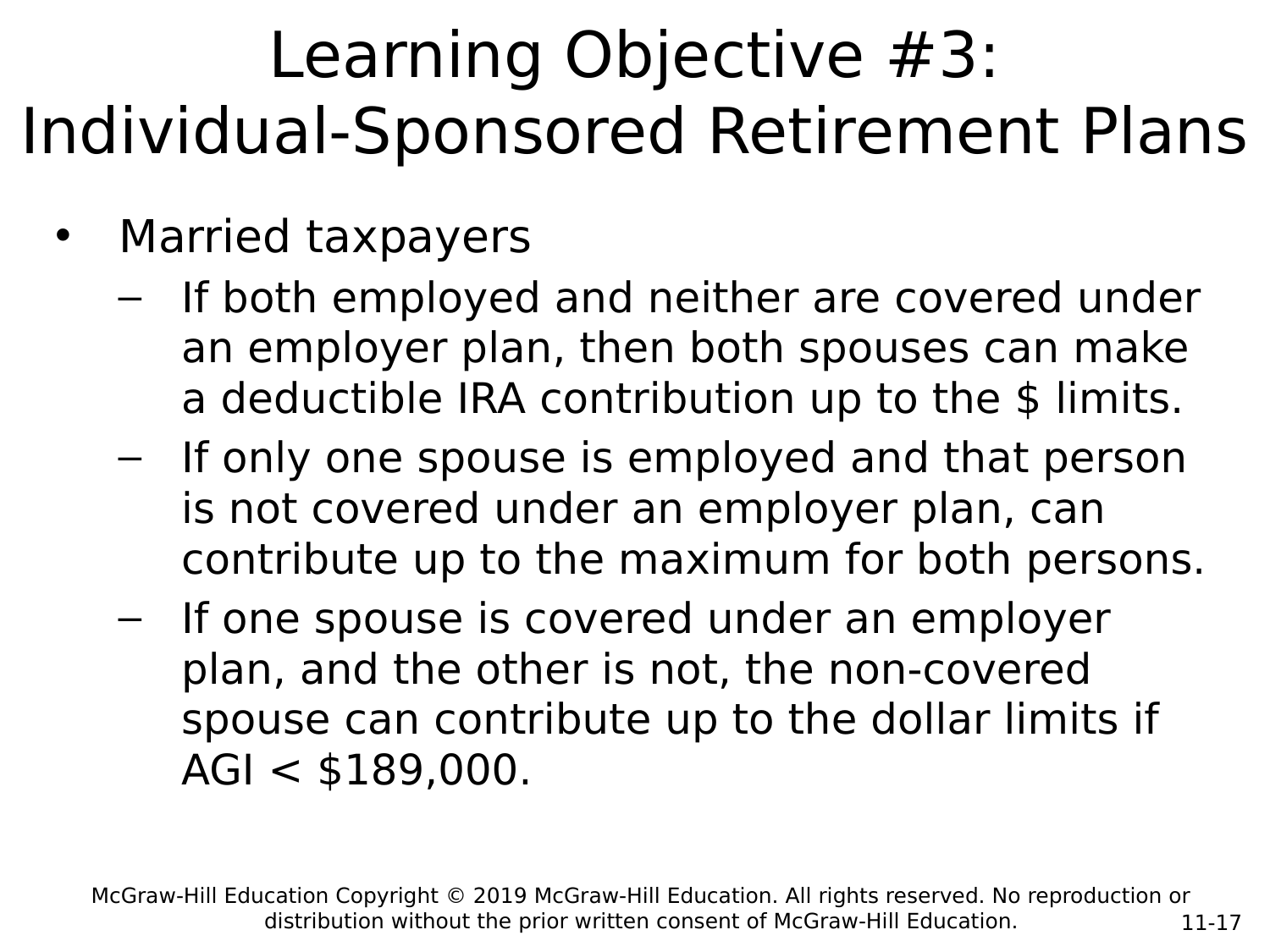

# Learning Objective #3: Individual-Sponsored Retirement Plans
Married taxpayers
If both employed and neither are covered under an employer plan, then both spouses can make a deductible IRA contribution up to the $ limits.
If only one spouse is employed and that person is not covered under an employer plan, can contribute up to the maximum for both persons.
If one spouse is covered under an employer plan, and the other is not, the non-covered spouse can contribute up to the dollar limits if AGI < $189,000.
McGraw-Hill Education Copyright © 2019 McGraw-Hill Education. All rights reserved. No reproduction or distribution without the prior written consent of McGraw-Hill Education.
11-17